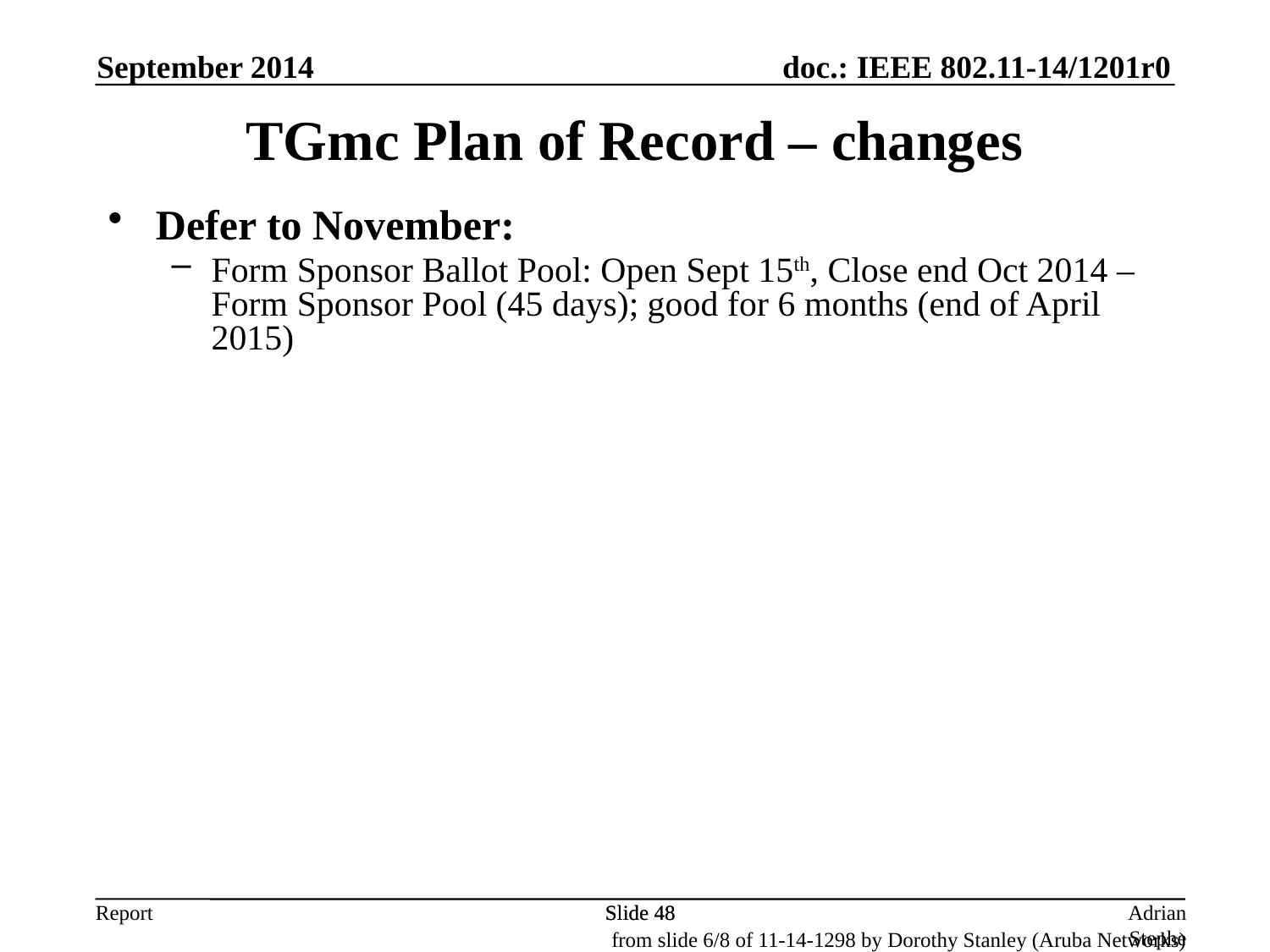

September 2014
TGmc Plan of Record – changes
Defer to November:
Form Sponsor Ballot Pool: Open Sept 15th, Close end Oct 2014 – Form Sponsor Pool (45 days); good for 6 months (end of April 2015)

Slide 48
Slide 48
Adrian Stephens, Intel Corporation
from slide 6/8 of 11-14-1298 by Dorothy Stanley (Aruba Networks)